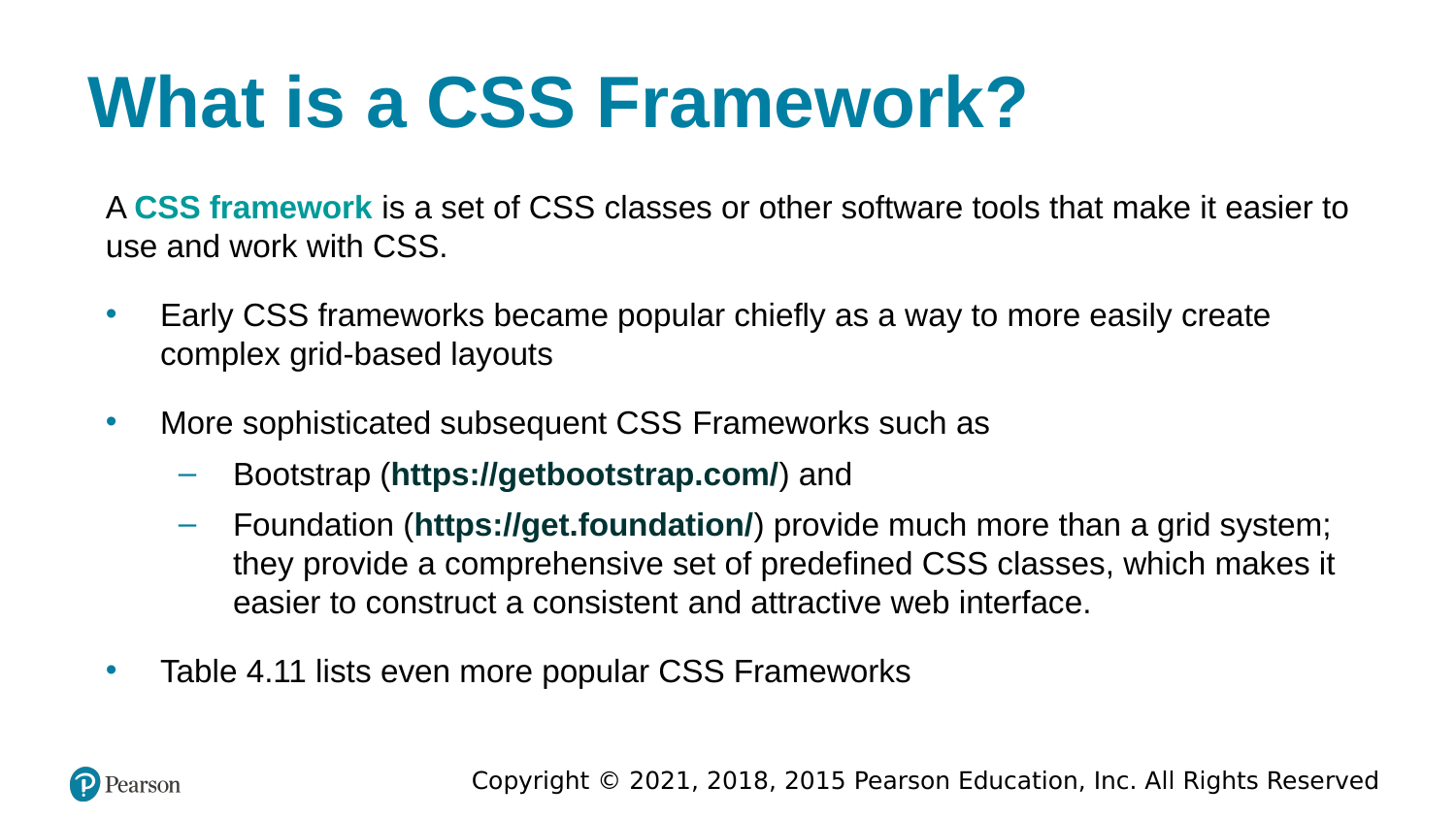

# What is a CSS Framework?
A CSS framework is a set of CSS classes or other software tools that make it easier to use and work with CSS.
Early CSS frameworks became popular chiefly as a way to more easily create complex grid-based layouts
More sophisticated subsequent CSS Frameworks such as
Bootstrap (https://getbootstrap.com/) and
Foundation (https://get.foundation/) provide much more than a grid system; they provide a comprehensive set of predefined CSS classes, which makes it easier to construct a consistent and attractive web interface.
Table 4.11 lists even more popular CSS Frameworks